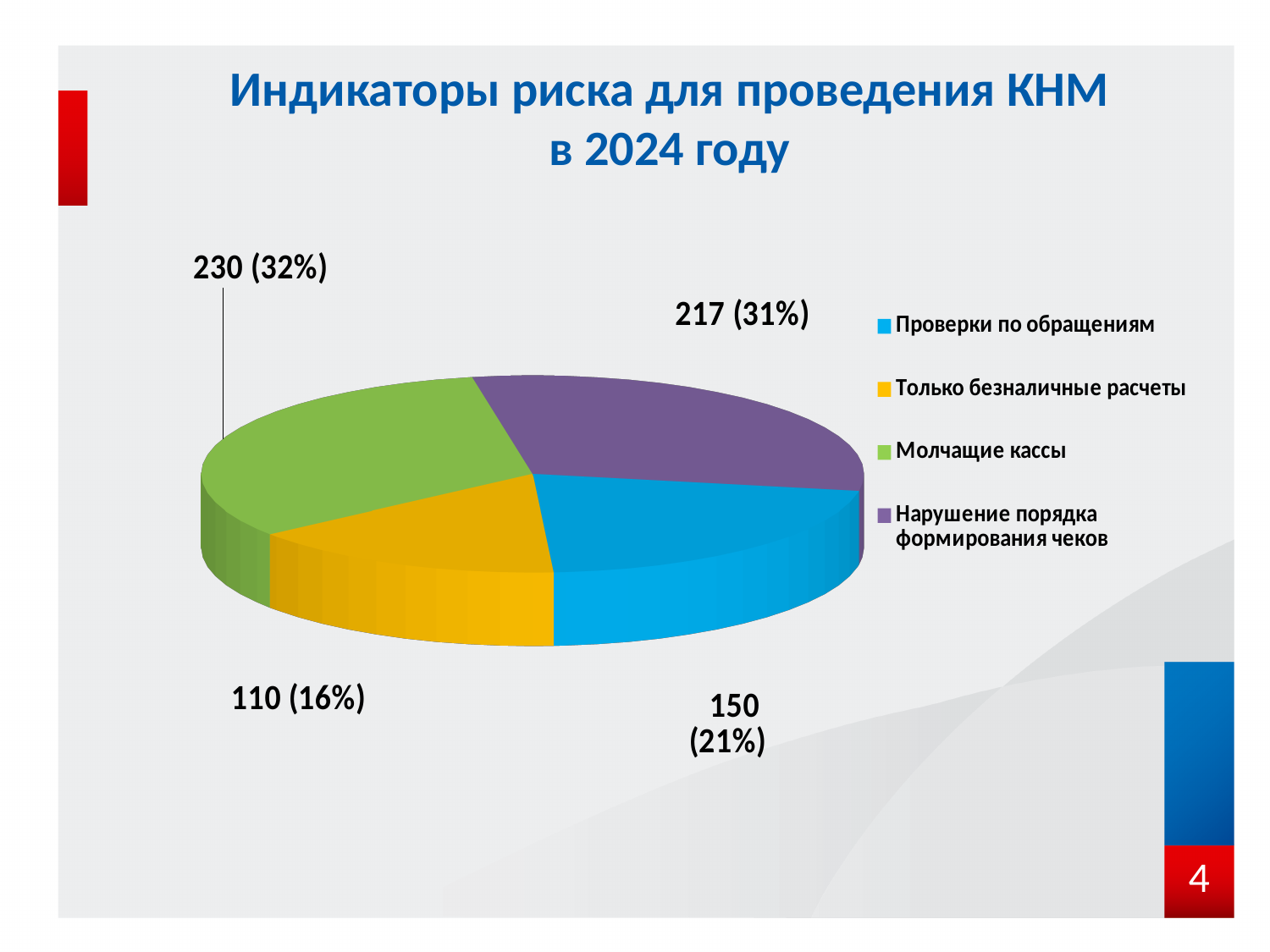

Индикаторы риска для проведения КНМ
в 2024 году

[unsupported chart]

4